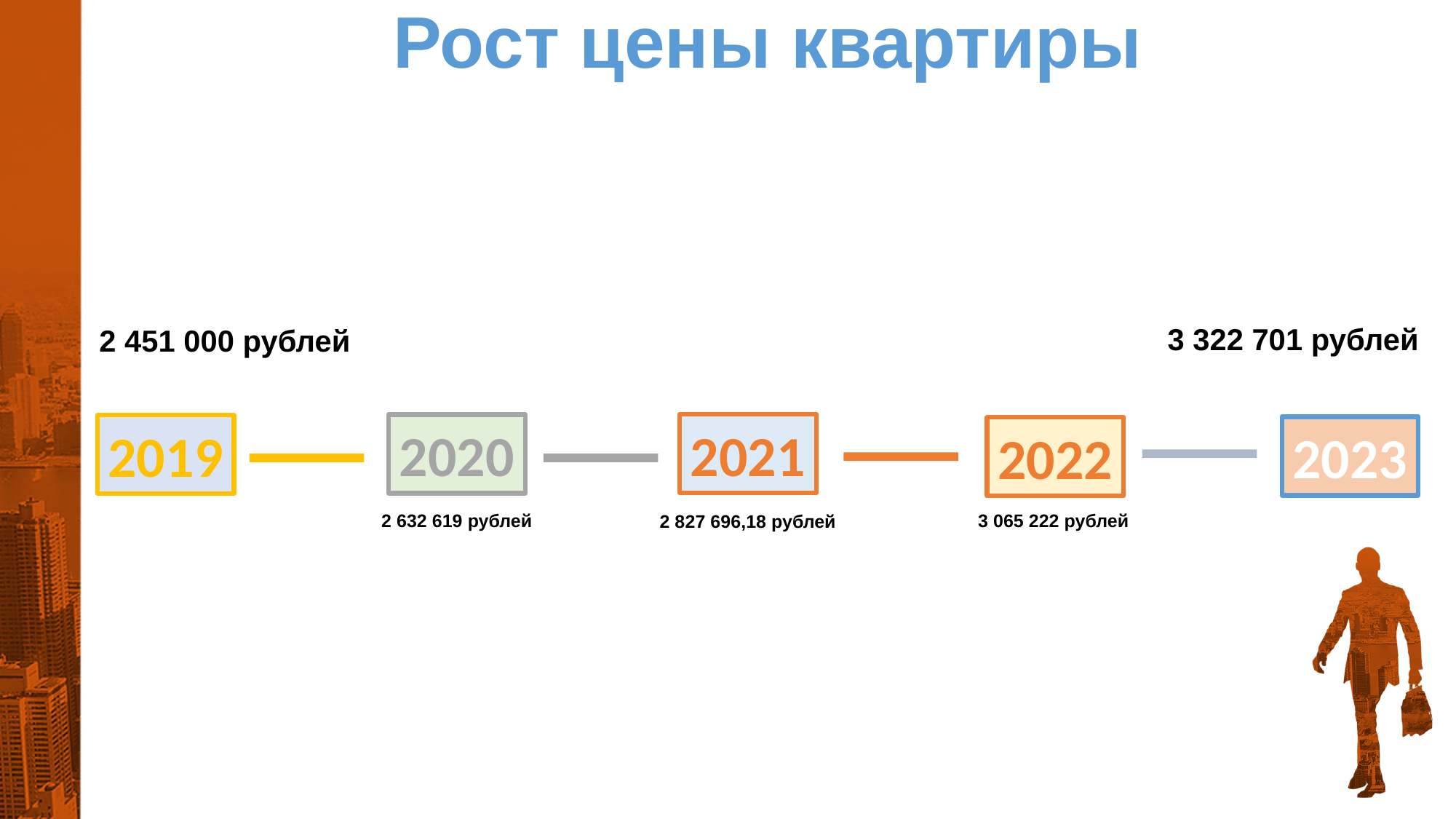

Рост цены квартиры
3 322 701 рублей
2 451 000 рублей
2021
2020
2019
2023
2022

2 632 619 рублей
3 065 222 рублей
2 827 696,18 рублей